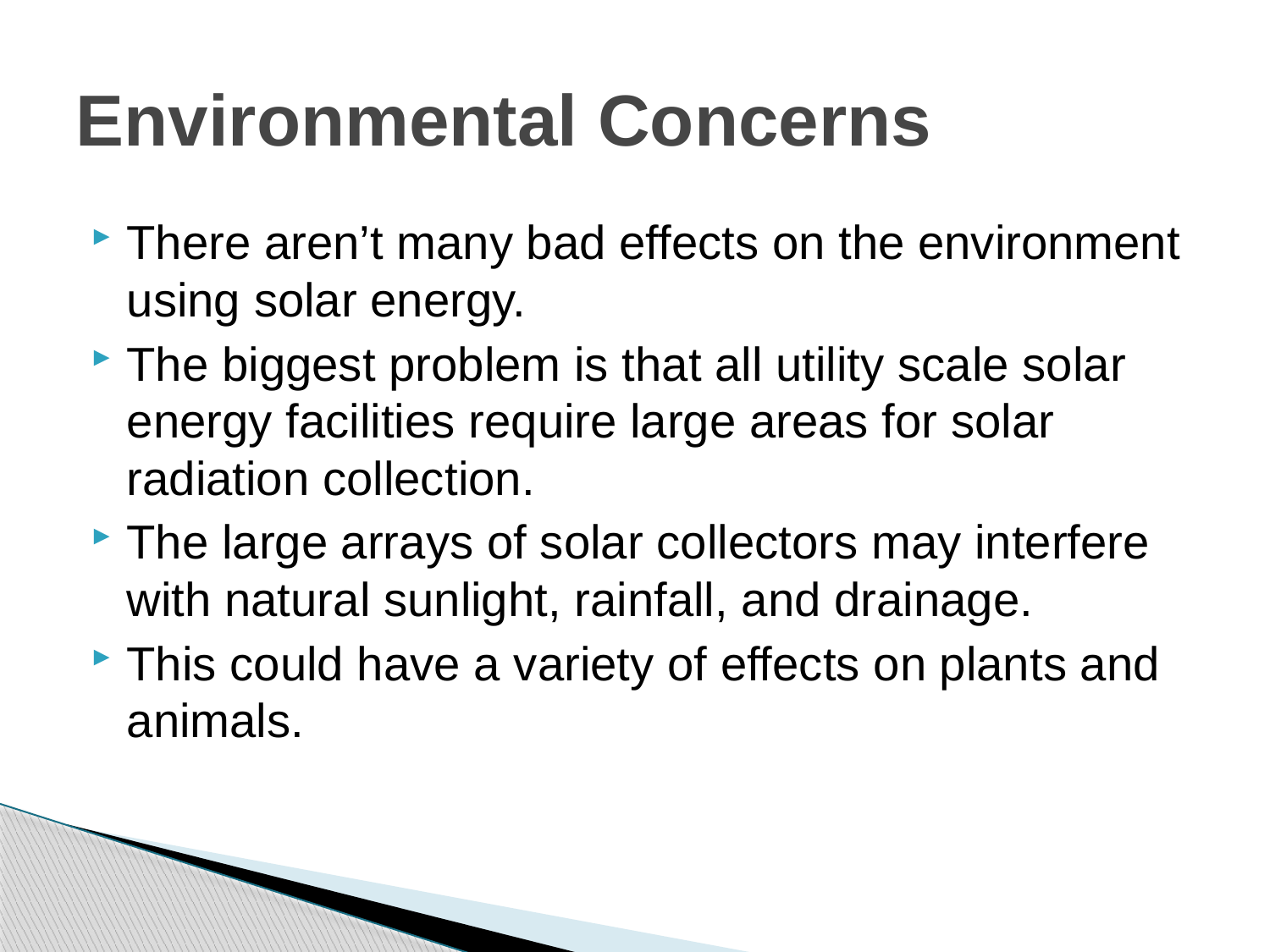

# Environmental Concerns
There aren’t many bad effects on the environment using solar energy.
The biggest problem is that all utility scale solar energy facilities require large areas for solar radiation collection.
The large arrays of solar collectors may interfere with natural sunlight, rainfall, and drainage.
This could have a variety of effects on plants and animals.